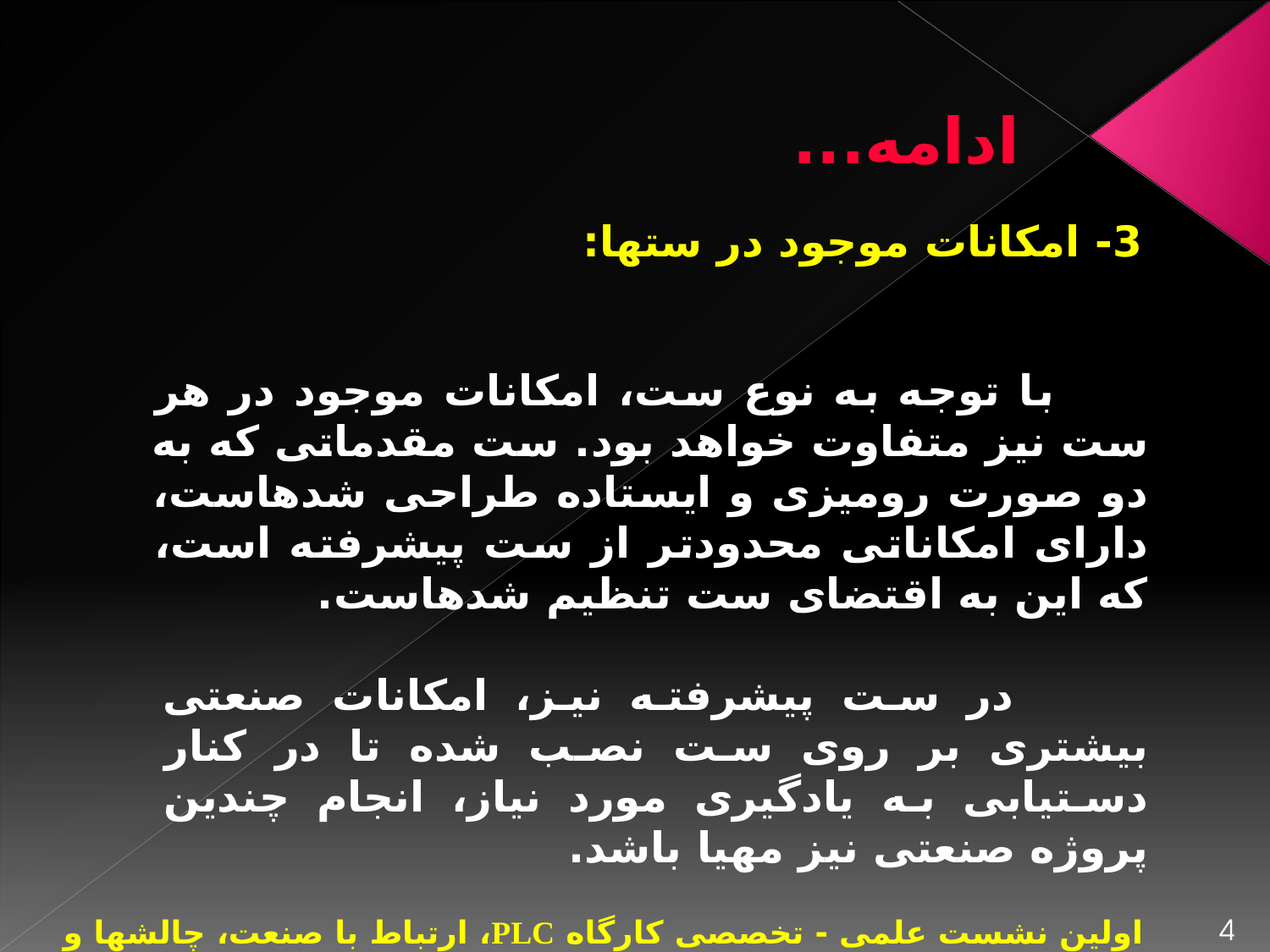

# ادامه...
3- امکانات موجود در ست‏ها:
     با توجه به نوع ست، امکانات موجود در هر ست نیز متفاوت خواهد بود. ست مقدماتی که به دو صورت رومیزی و ایستاده طراحی شده‏است، دارای امکاناتی محدودتر از ست پیشرفته است، که این به اقتضای ست تنظیم شده‏است.

     در ست پیشرفته نیز، امکانات صنعتی بیشتری بر روی ست نصب شده تا در کنار دستیابی به یادگیری مورد نیاز، انجام چندین پروژه صنعتی نیز مهیا باشد.
4
اولین نشست علمی - تخصصی کارگاه PLC، ارتباط با صنعت، چالش‏ها و راهکارها – بهمن 93